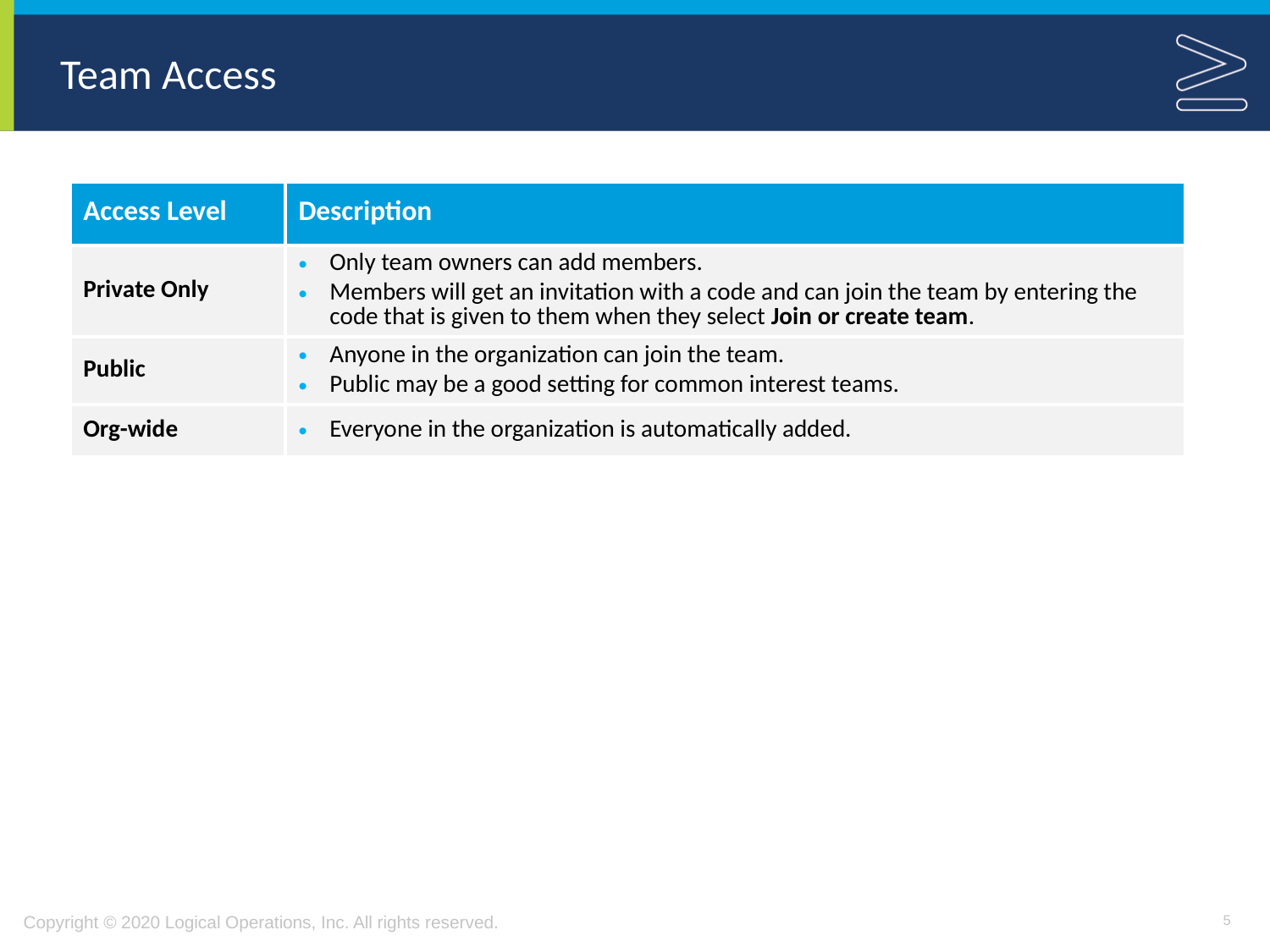

# Team Access
| Access Level | Description |
| --- | --- |
| Private Only | Only team owners can add members. Members will get an invitation with a code and can join the team by entering the code that is given to them when they select Join or create team. |
| Public | Anyone in the organization can join the team. Public may be a good setting for common interest teams. |
| Org-wide | Everyone in the organization is automatically added. |
5